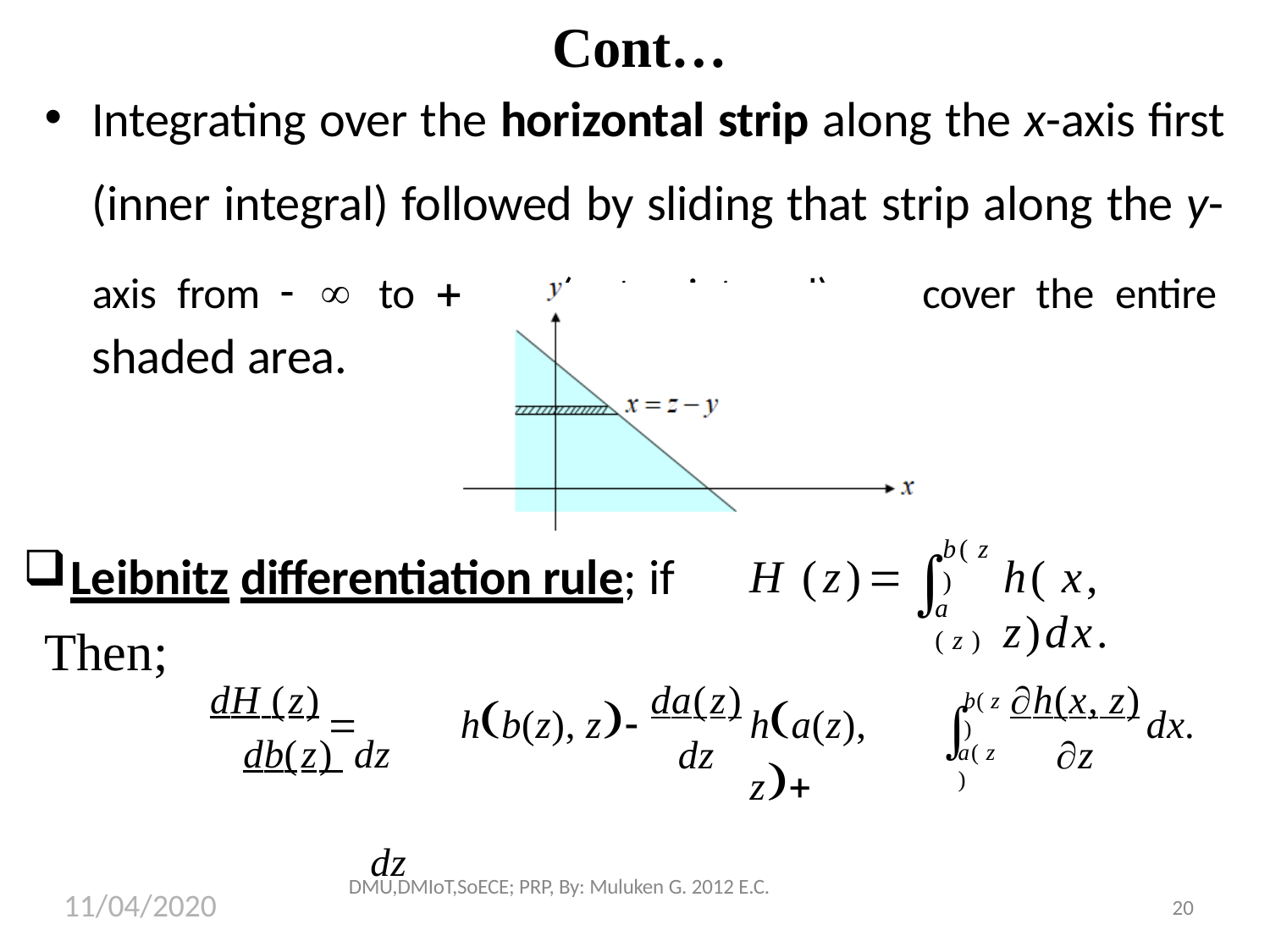

Cont…
Integrating over the horizontal strip along the x-axis first  (inner integral) followed by sliding that strip along the y-  axis from − ∞ to + ∞ (outer integral) we cover the entire  shaded area.

b( z )
∫
Leibnitz differentiation rule; if
H (z)=
h( x, z)dx.
a ( z )
Then;
dH (z)	db(z)  dz		dz
da(z)
dz
∂h(x, z)
∂z
b( z )
h(b(z), z)−
h(a(z), z)+
∫
=
dx.
a( z )
DMU,DMIoT,SoECE; PRP, By: Muluken G. 2012 E.C.
11/04/2020
20